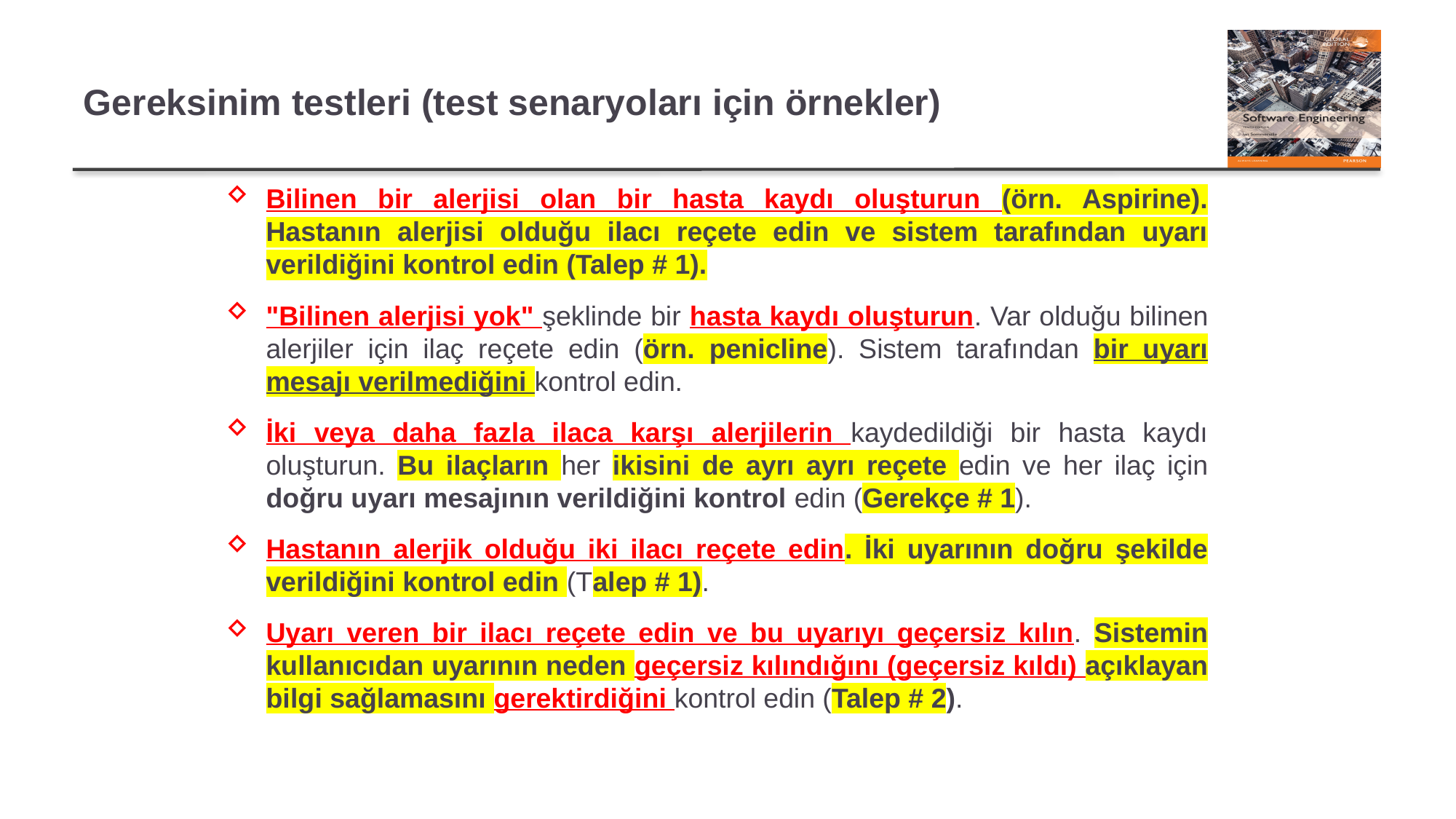

# Gereksinim testleri (test senaryoları için örnekler)
Bilinen bir alerjisi olan bir hasta kaydı oluşturun (örn. Aspirine). Hastanın alerjisi olduğu ilacı reçete edin ve sistem tarafından uyarı verildiğini kontrol edin (Talep # 1).
"Bilinen alerjisi yok" şeklinde bir hasta kaydı oluşturun. Var olduğu bilinen alerjiler için ilaç reçete edin (örn. penicline). Sistem tarafından bir uyarı mesajı verilmediğini kontrol edin.
İki veya daha fazla ilaca karşı alerjilerin kaydedildiği bir hasta kaydı oluşturun. Bu ilaçların her ikisini de ayrı ayrı reçete edin ve her ilaç için doğru uyarı mesajının verildiğini kontrol edin (Gerekçe # 1).
Hastanın alerjik olduğu iki ilacı reçete edin. İki uyarının doğru şekilde verildiğini kontrol edin (Talep # 1).
Uyarı veren bir ilacı reçete edin ve bu uyarıyı geçersiz kılın. Sistemin kullanıcıdan uyarının neden geçersiz kılındığını (geçersiz kıldı) açıklayan bilgi sağlamasını gerektirdiğini kontrol edin (Talep # 2).